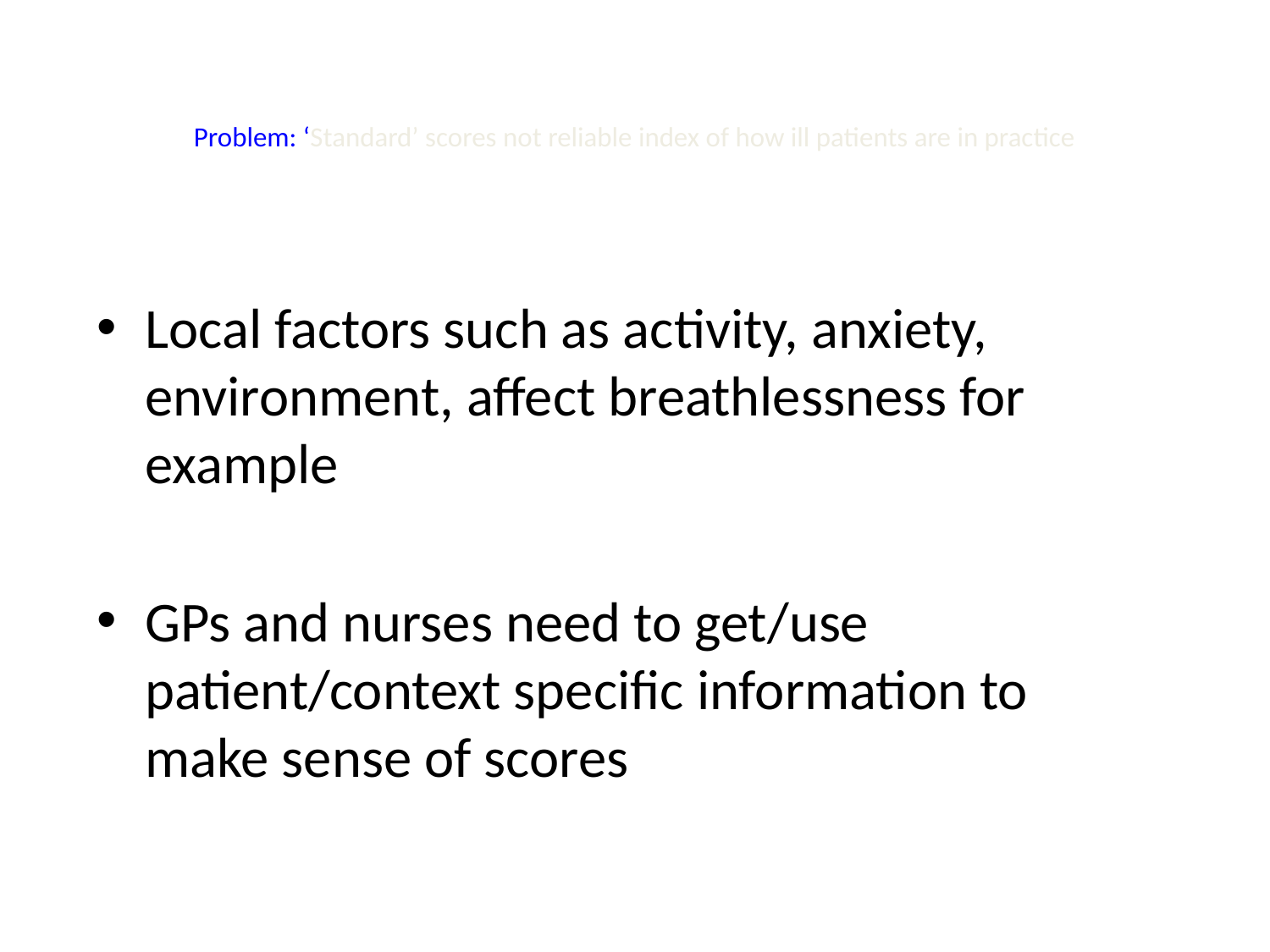

# Problem: ‘Standard’ scores not reliable index of how ill patients are in practice

Local factors such as activity, anxiety, environment, affect breathlessness for example

GPs and nurses need to get/use patient/context specific information to make sense of scores